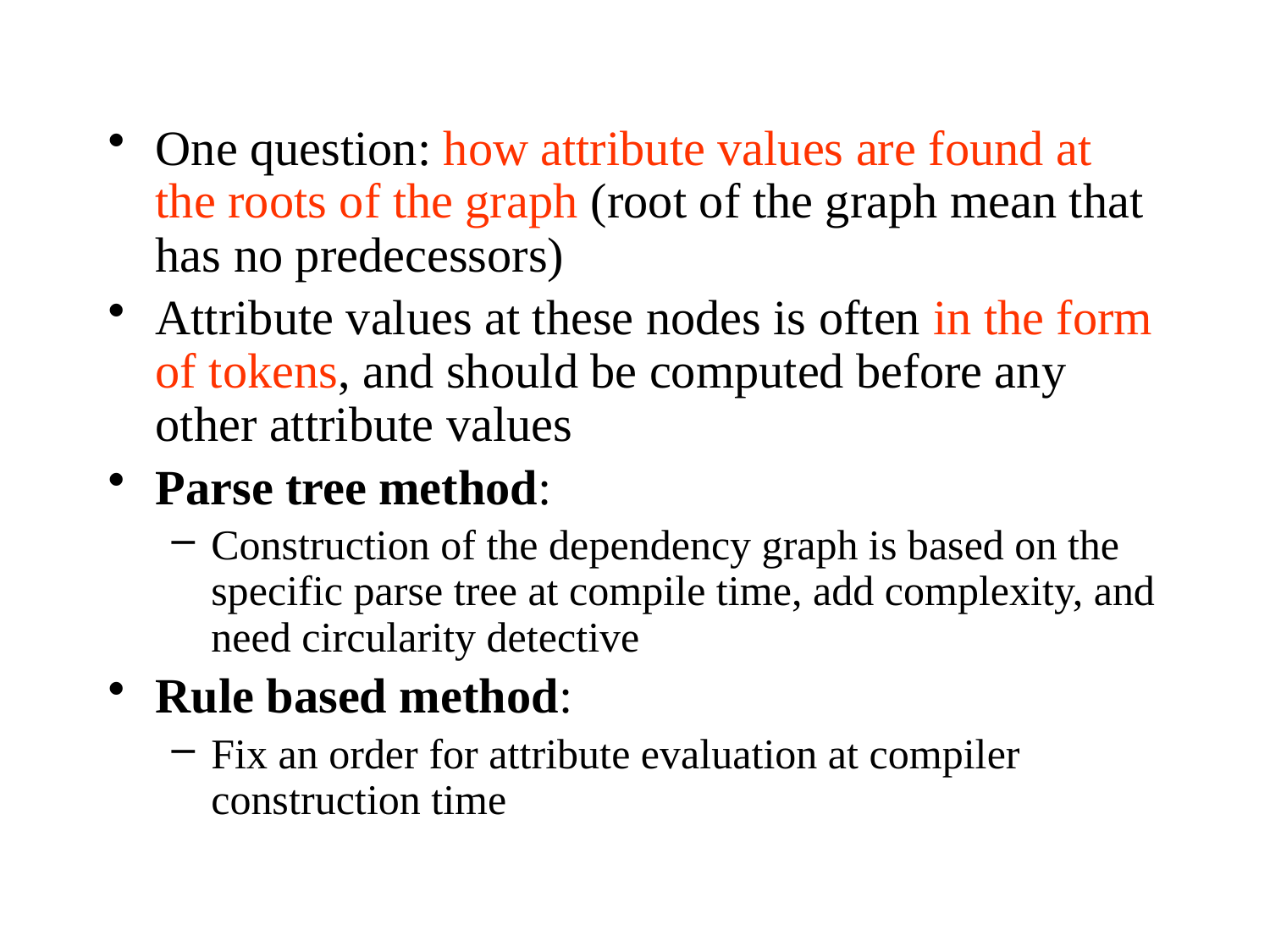

One question: how attribute values are found at the roots of the graph (root of the graph mean that has no predecessors)
Attribute values at these nodes is often in the form of tokens, and should be computed before any other attribute values
Parse tree method:
Construction of the dependency graph is based on the specific parse tree at compile time, add complexity, and need circularity detective
Rule based method:
Fix an order for attribute evaluation at compiler construction time